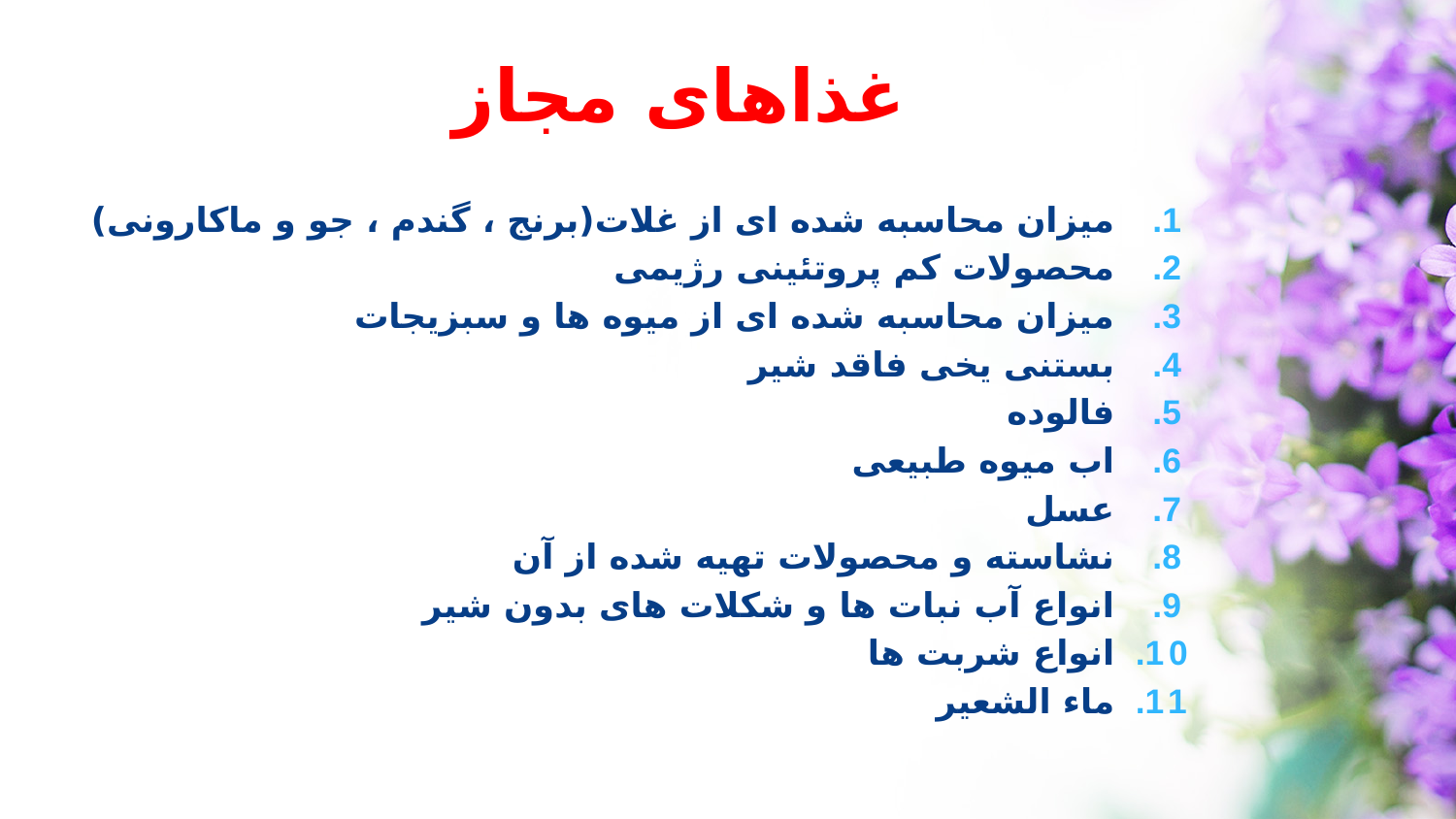

غذاهای مجاز
میزان محاسبه شده ای از غلات(برنج ، گندم ، جو و ماکارونی)
محصولات کم پروتئینی رژیمی
میزان محاسبه شده ای از میوه ها و سبزیجات
بستنی یخی فاقد شیر
فالوده
اب میوه طبیعی
عسل
نشاسته و محصولات تهیه شده از آن
انواع آب نبات ها و شکلات های بدون شیر
انواع شربت ها
ماء الشعیر